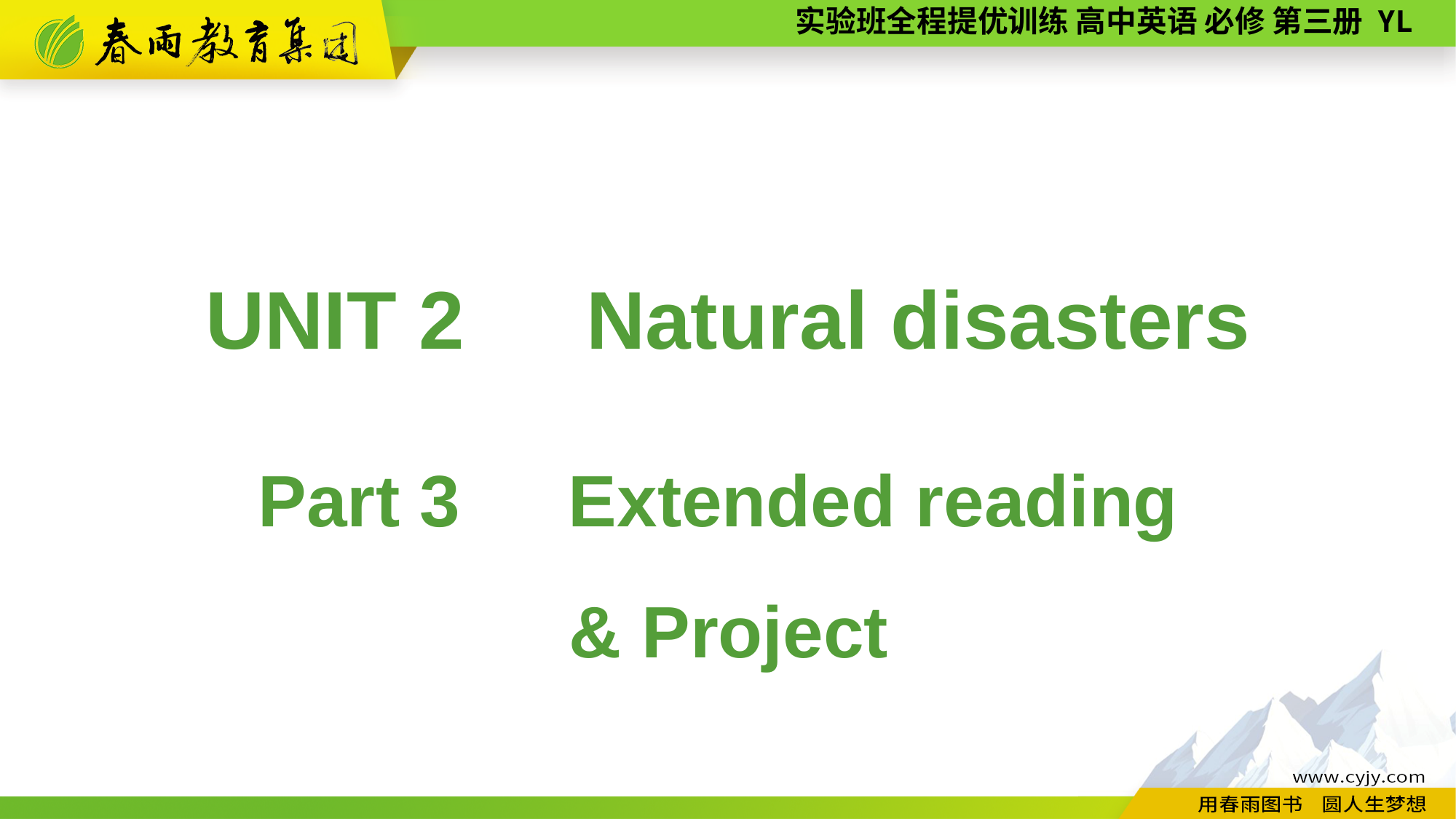

UNIT 2　Natural disasters
Part 3　Extended reading
& Project